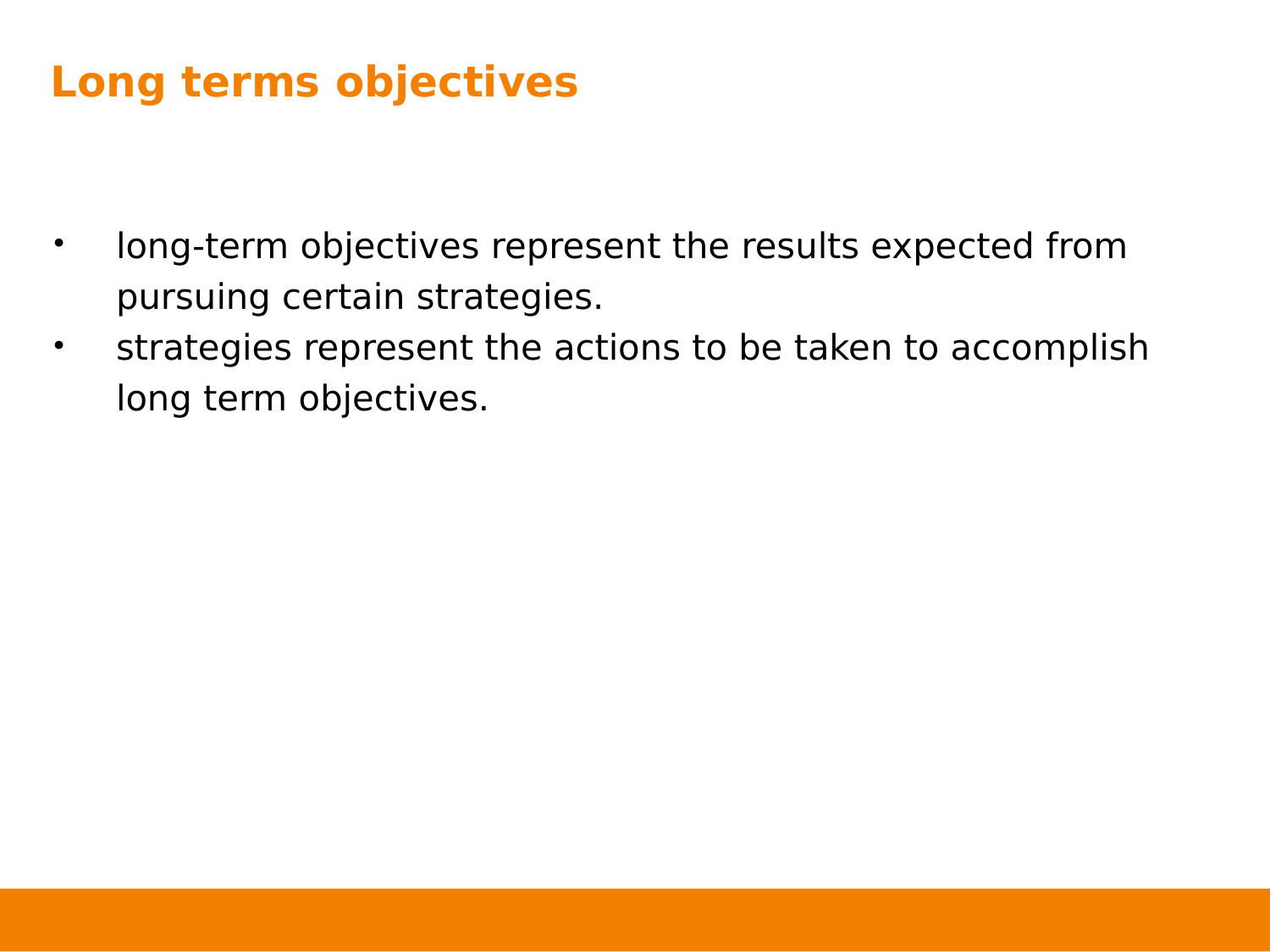

# Long terms objectives
long-term objectives represent the results expected from pursuing certain strategies.
strategies represent the actions to be taken to accomplish long term objectives.